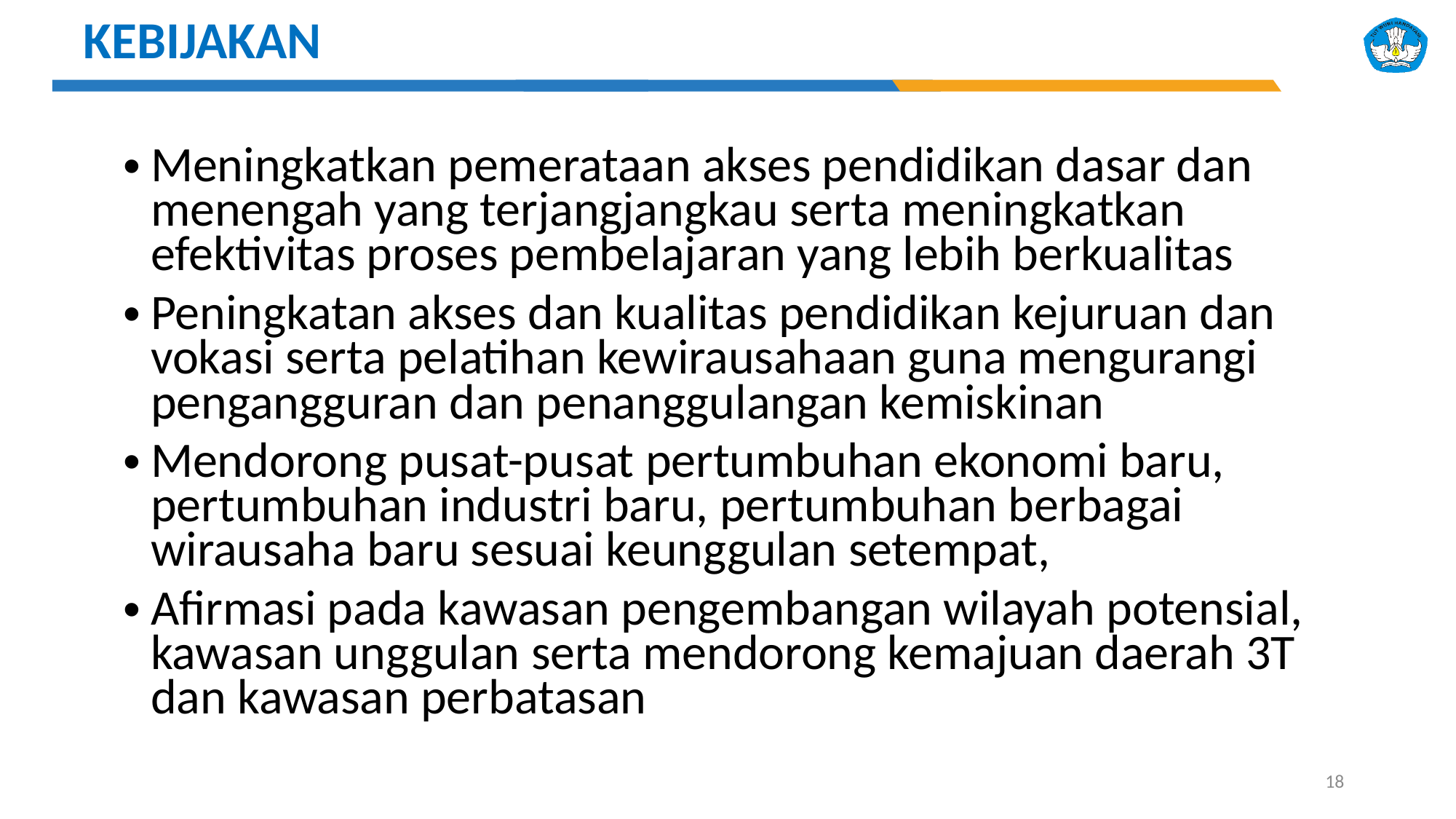

KEBIJAKAN

Meningkatkan pemerataan akses pendidikan dasar dan menengah yang terjangjangkau serta meningkatkan efektivitas proses pembelajaran yang lebih berkualitas
Peningkatan akses dan kualitas pendidikan kejuruan dan vokasi serta pelatihan kewirausahaan guna mengurangi pengangguran dan penanggulangan kemiskinan
Mendorong pusat-pusat pertumbuhan ekonomi baru, pertumbuhan industri baru, pertumbuhan berbagai wirausaha baru sesuai keunggulan setempat,
Afirmasi pada kawasan pengembangan wilayah potensial, kawasan unggulan serta mendorong kemajuan daerah 3T dan kawasan perbatasan

18